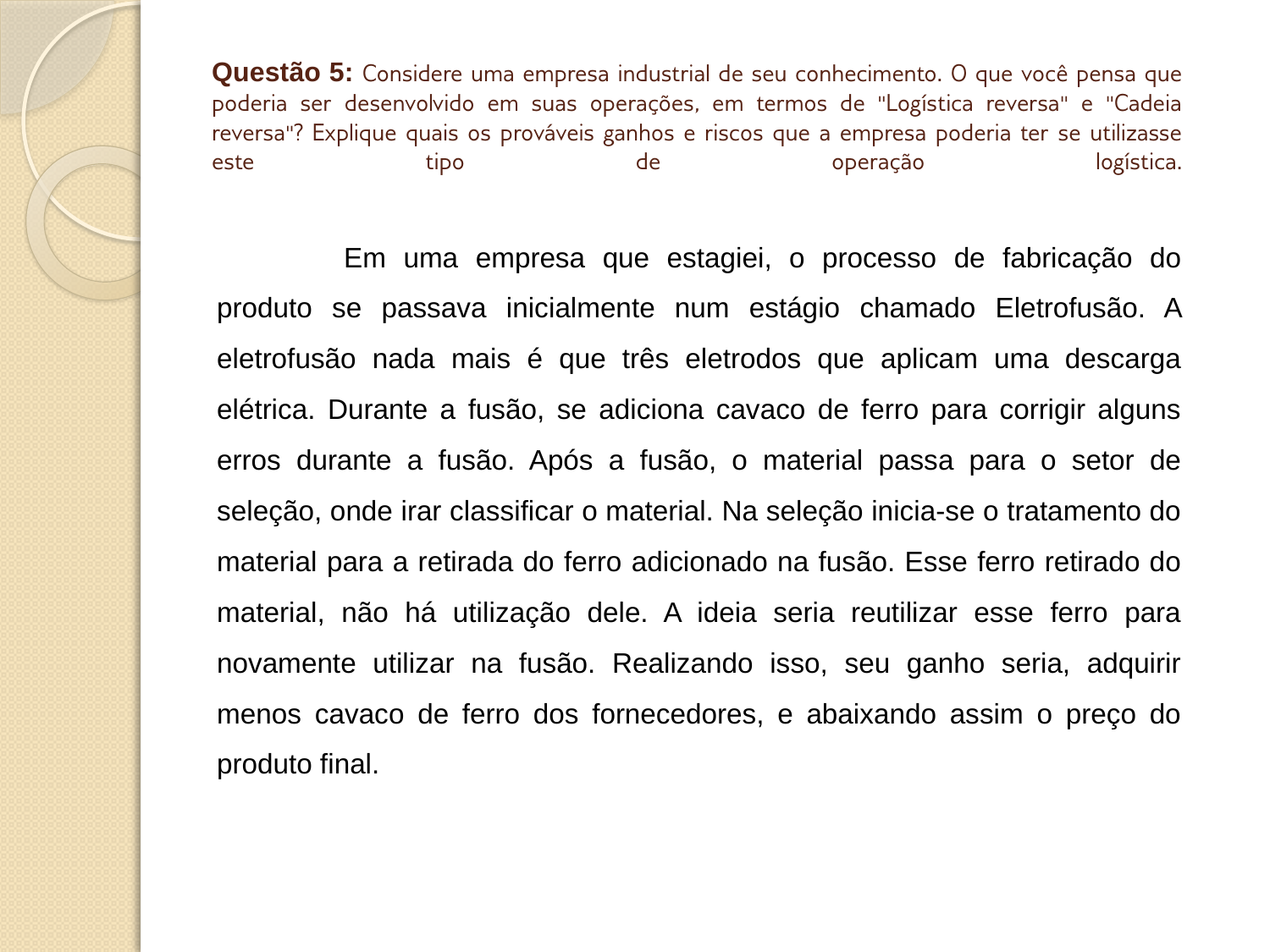

# Questão 5: Considere uma empresa industrial de seu conhecimento. O que você pensa que poderia ser desenvolvido em suas operações, em termos de "Logística reversa" e "Cadeia reversa"? Explique quais os prováveis ganhos e riscos que a empresa poderia ter se utilizasse este tipo de operação logística.
		Em uma empresa que estagiei, o processo de fabricação do produto se passava inicialmente num estágio chamado Eletrofusão. A eletrofusão nada mais é que três eletrodos que aplicam uma descarga elétrica. Durante a fusão, se adiciona cavaco de ferro para corrigir alguns erros durante a fusão. Após a fusão, o material passa para o setor de seleção, onde irar classificar o material. Na seleção inicia-se o tratamento do material para a retirada do ferro adicionado na fusão. Esse ferro retirado do material, não há utilização dele. A ideia seria reutilizar esse ferro para novamente utilizar na fusão. Realizando isso, seu ganho seria, adquirir menos cavaco de ferro dos fornecedores, e abaixando assim o preço do produto final.